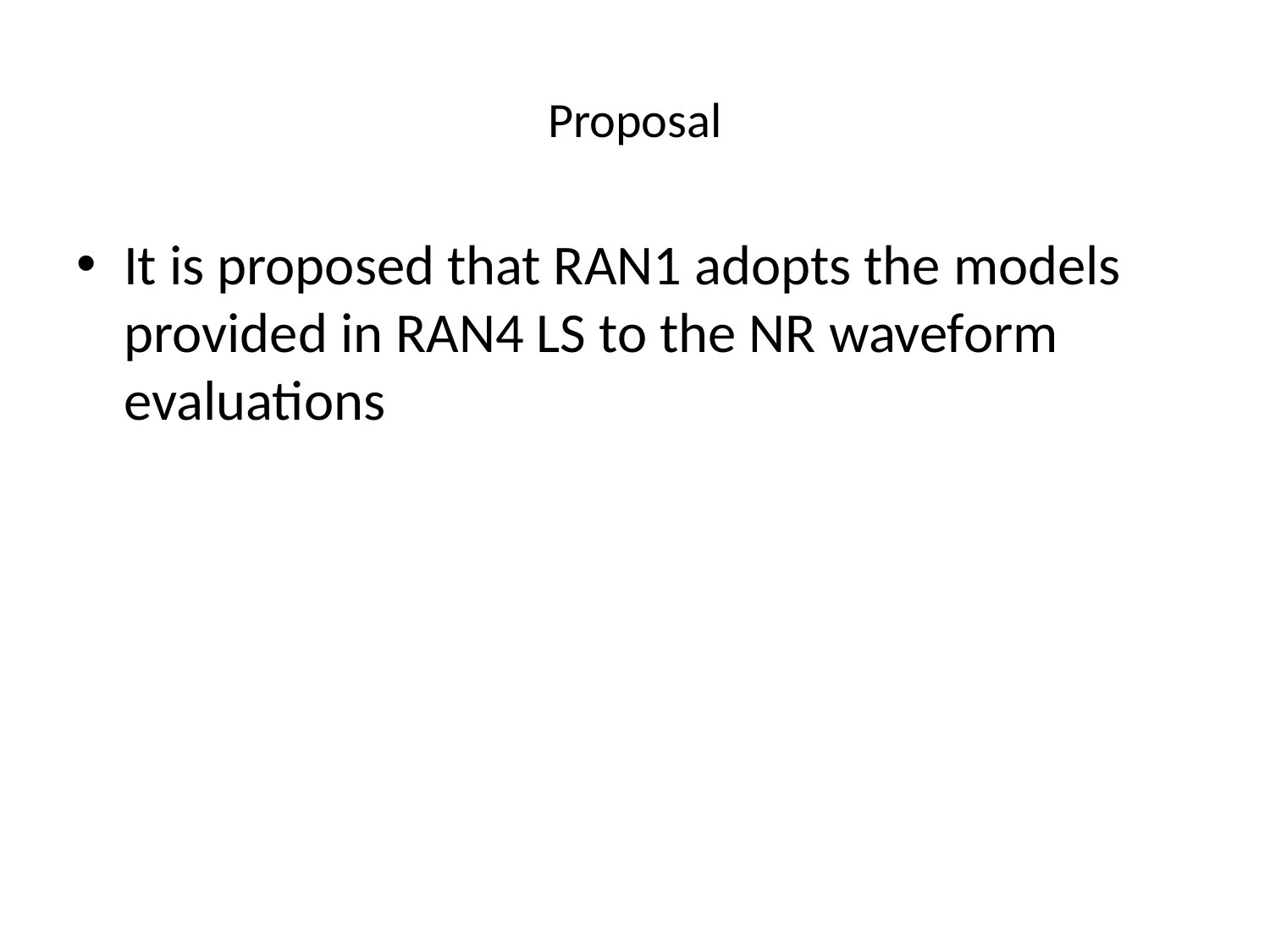

# Proposal
It is proposed that RAN1 adopts the models provided in RAN4 LS to the NR waveform evaluations